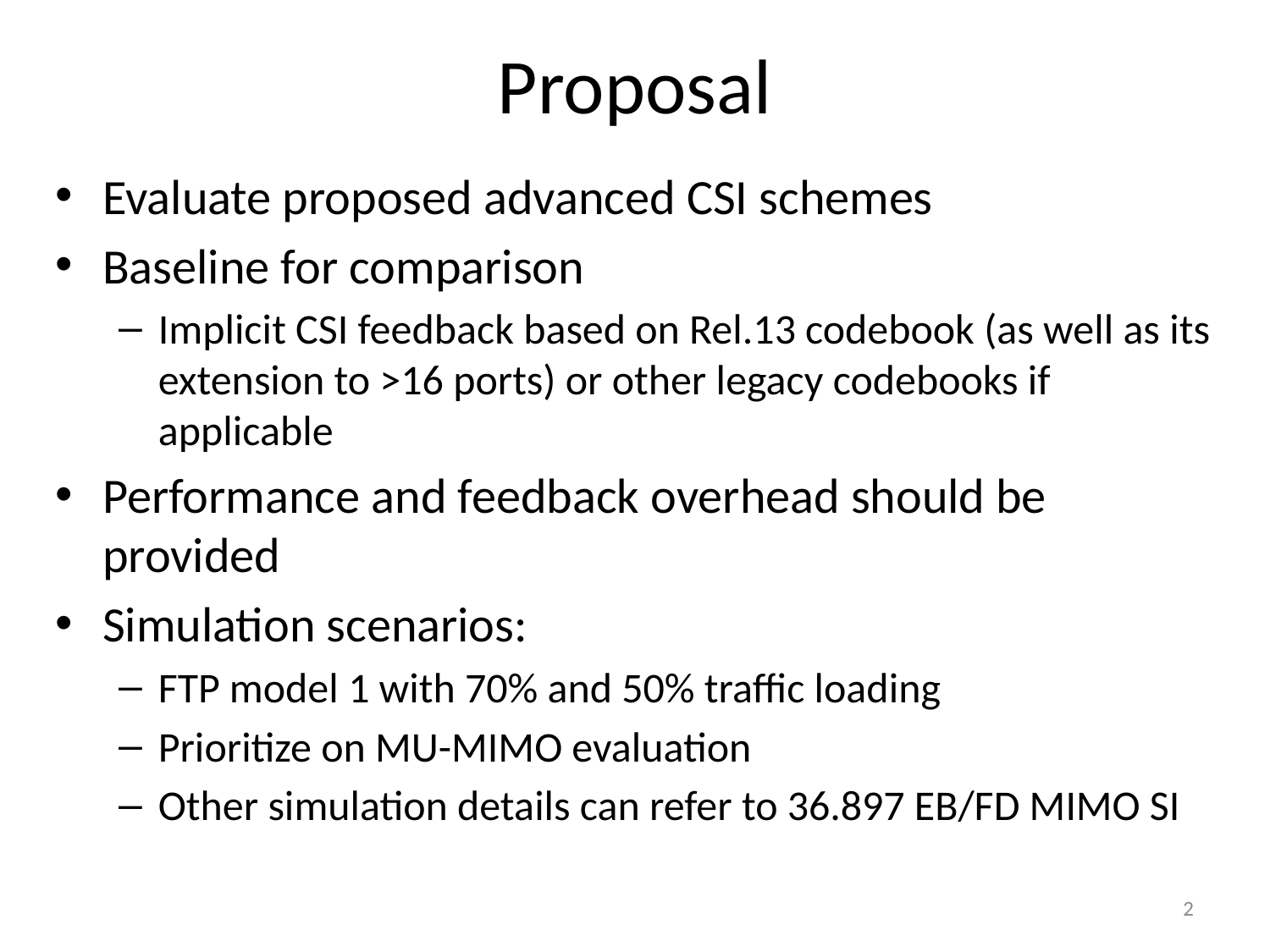

# Proposal
Evaluate proposed advanced CSI schemes
Baseline for comparison
Implicit CSI feedback based on Rel.13 codebook (as well as its extension to >16 ports) or other legacy codebooks if applicable
Performance and feedback overhead should be provided
Simulation scenarios:
FTP model 1 with 70% and 50% traffic loading
Prioritize on MU-MIMO evaluation
Other simulation details can refer to 36.897 EB/FD MIMO SI

2